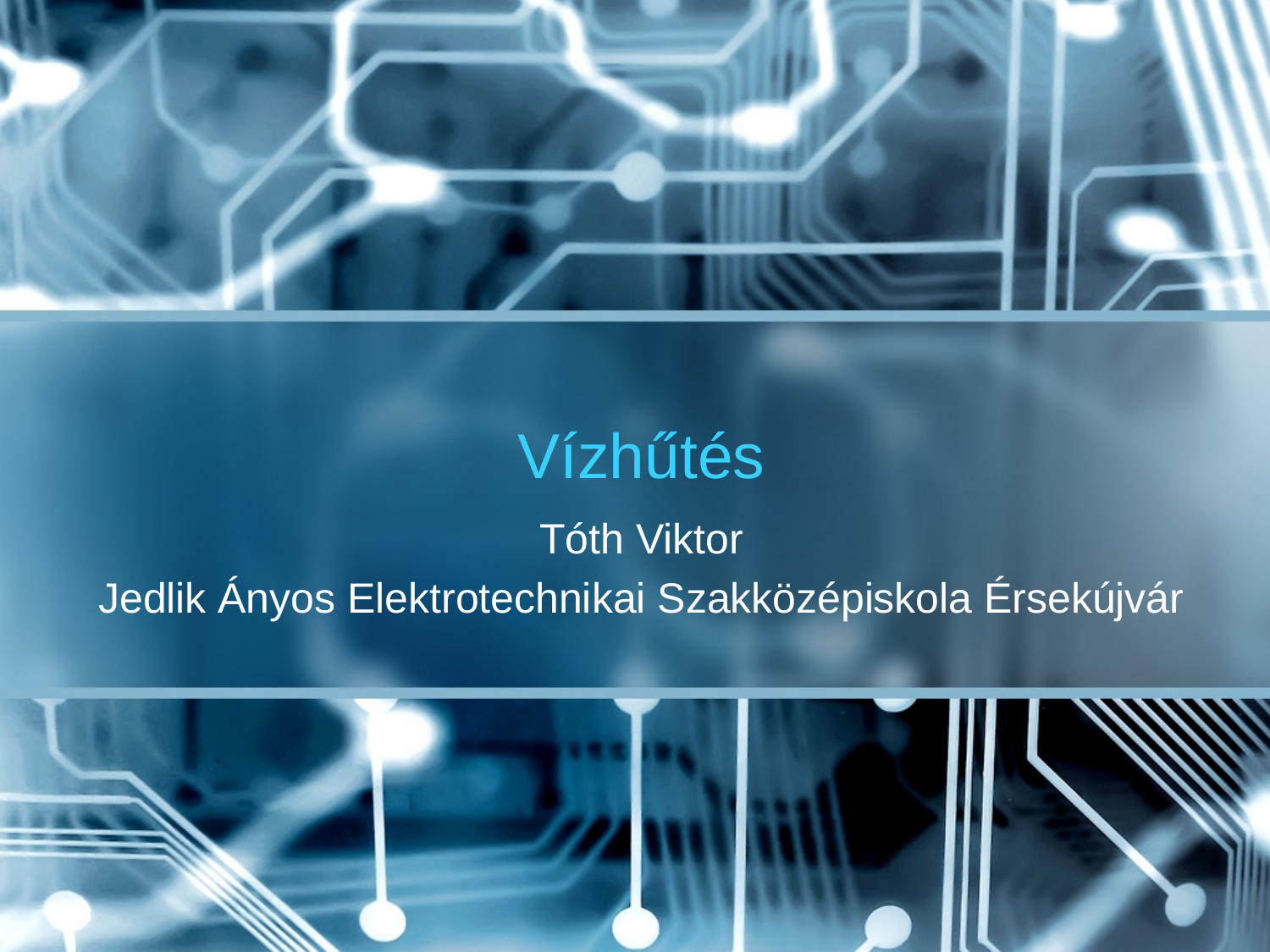

# Vízhűtés
Tóth Viktor
Jedlik Ányos Elektrotechnikai Szakközépiskola Érsekújvár